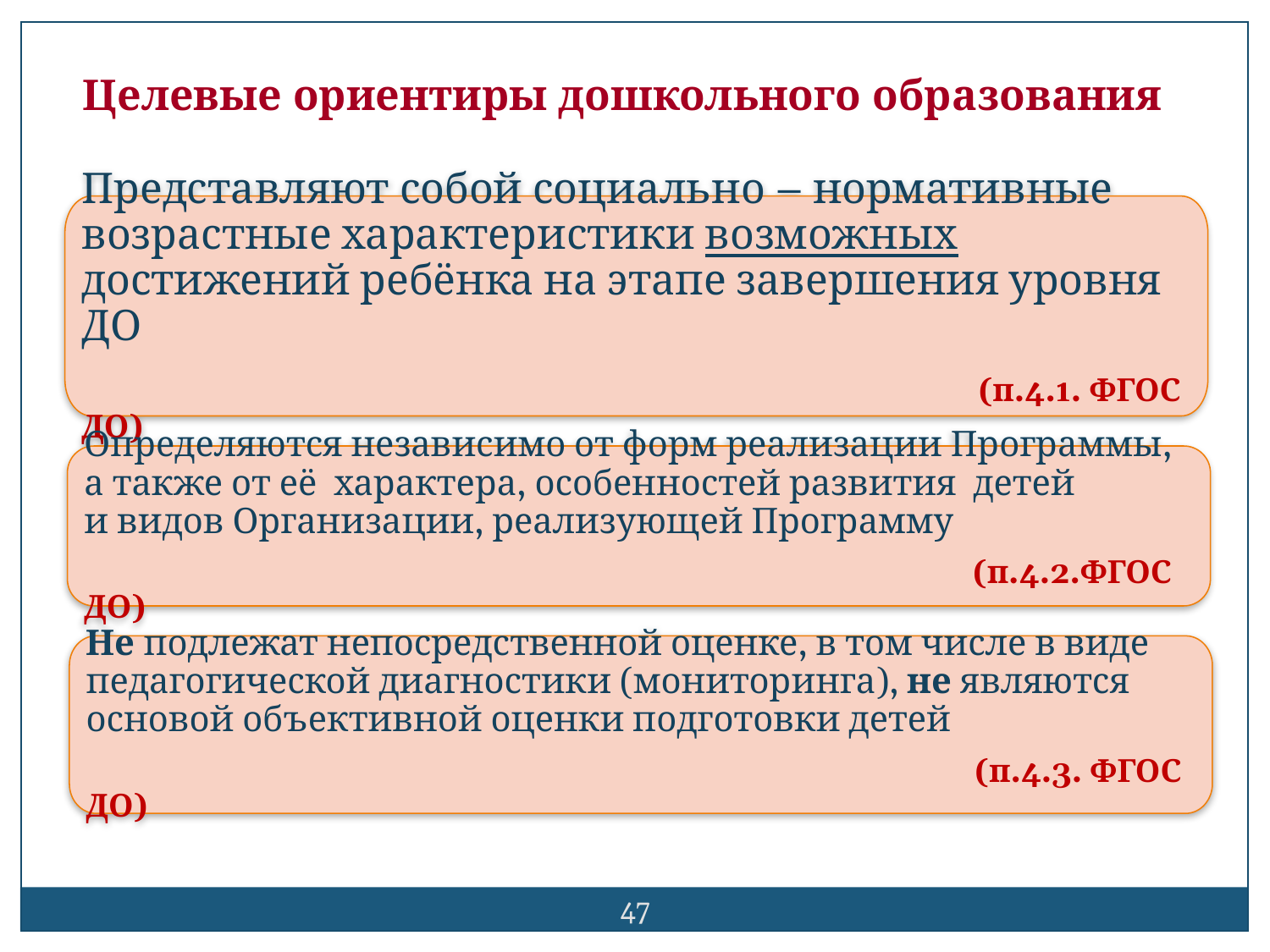

Целевые ориентиры дошкольного образования
Представляют собой социально – нормативные возрастные характеристики возможных  достижений ребёнка на этапе завершения уровня ДО
							 (п.4.1. ФГОС ДО)
Определяются независимо от форм реализации Программы,
а также от её  характера, особенностей развития  детей
и видов Организации, реализующей Программу
							(п.4.2.ФГОС ДО)
Не подлежат непосредственной оценке, в том числе в виде педагогической диагностики (мониторинга), не являются основой объективной оценки подготовки детей
							(п.4.3. ФГОС ДО)
47